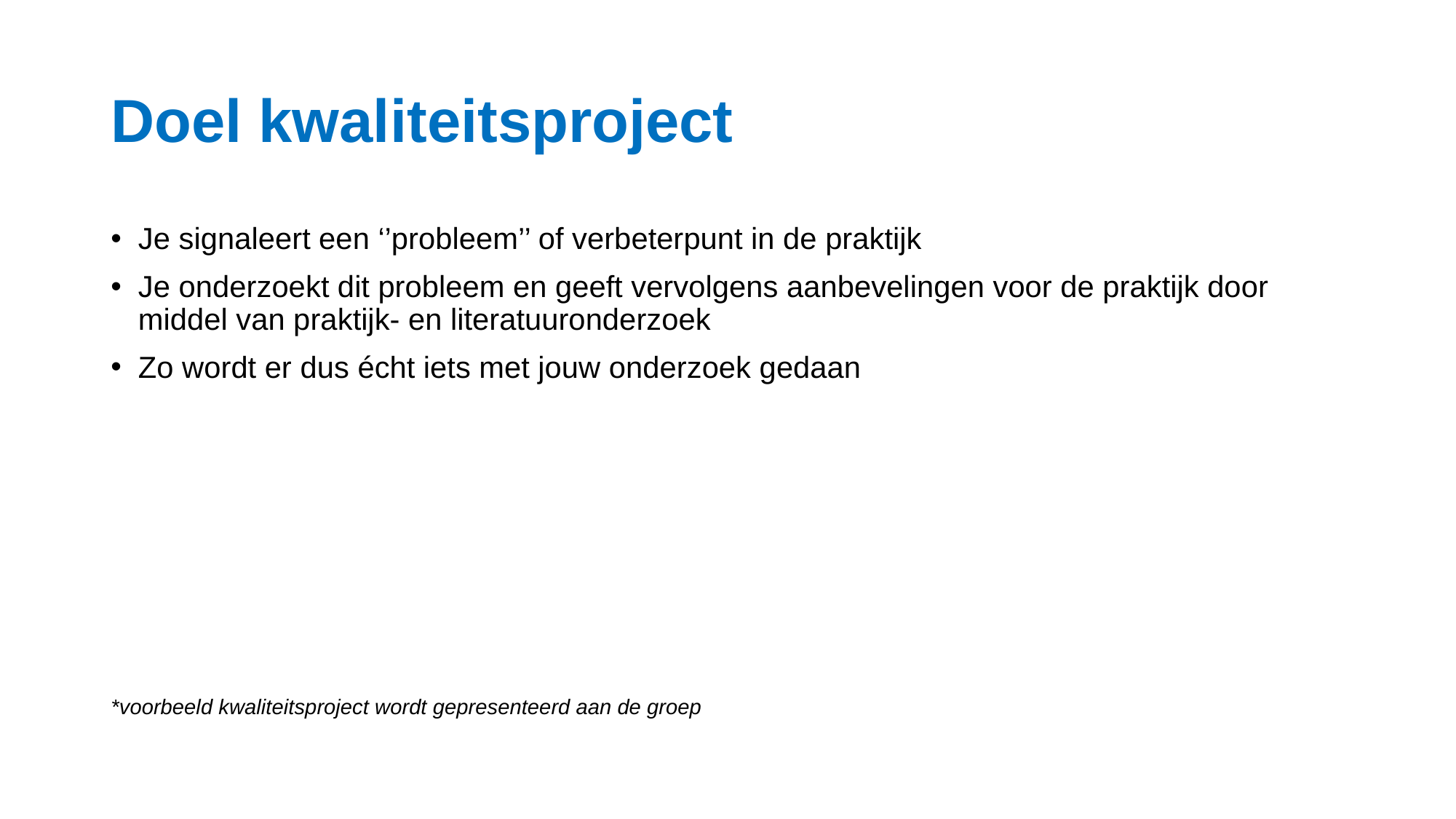

# Doel kwaliteitsproject
Je signaleert een ‘’probleem’’ of verbeterpunt in de praktijk
Je onderzoekt dit probleem en geeft vervolgens aanbevelingen voor de praktijk door middel van praktijk- en literatuuronderzoek
Zo wordt er dus écht iets met jouw onderzoek gedaan

*voorbeeld kwaliteitsproject wordt gepresenteerd aan de groep